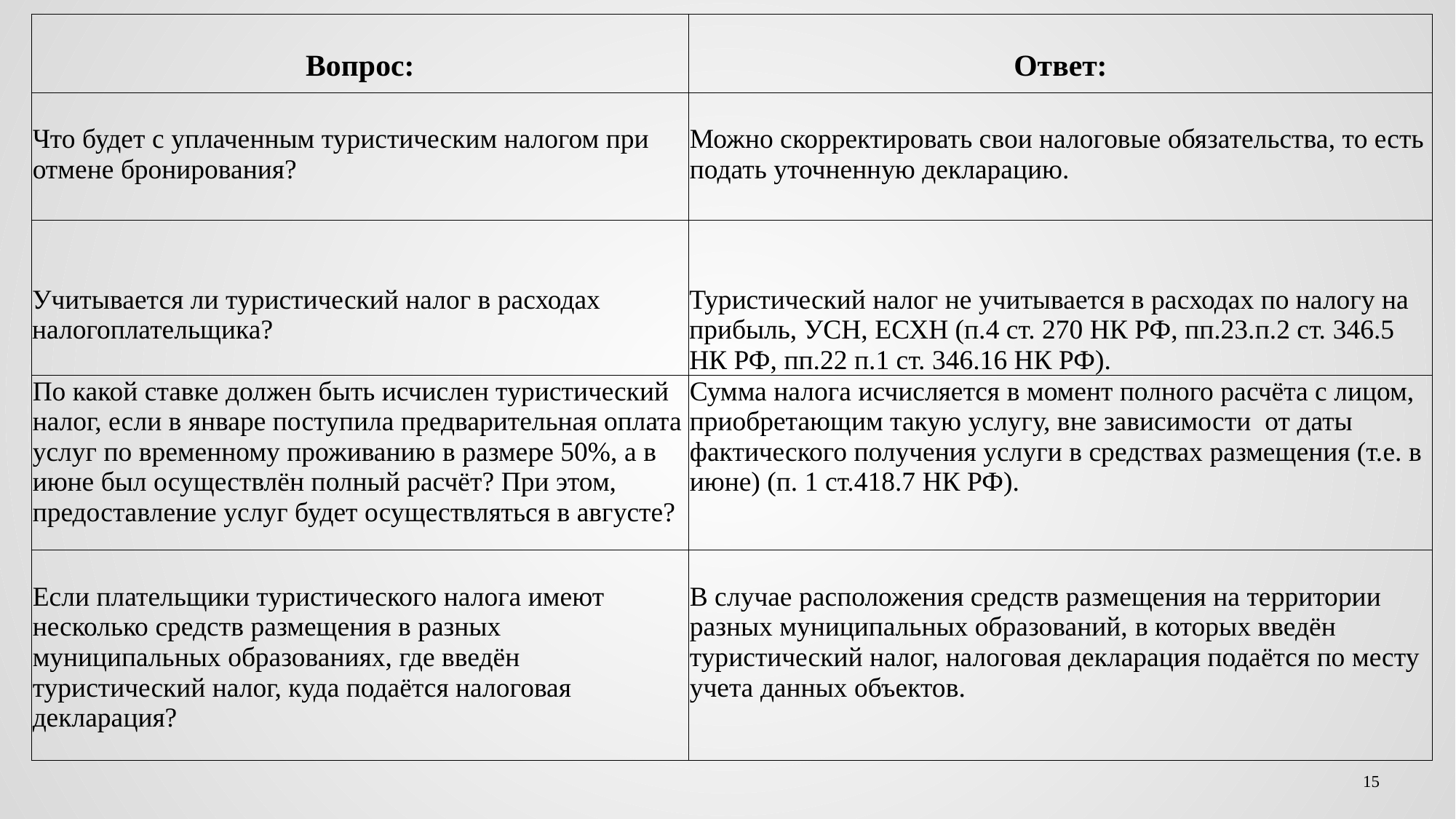

| Вопрос: | Ответ: |
| --- | --- |
| Что будет с уплаченным туристическим налогом при отмене бронирования? | Можно скорректировать свои налоговые обязательства, то есть подать уточненную декларацию. |
| Учитывается ли туристический налог в расходах налогоплательщика? | Туристический налог не учитывается в расходах по налогу на прибыль, УСН, ЕСХН (п.4 ст. 270 НК РФ, пп.23.п.2 ст. 346.5 НК РФ, пп.22 п.1 ст. 346.16 НК РФ). |
| По какой ставке должен быть исчислен туристический налог, если в январе поступила предварительная оплата услуг по временному проживанию в размере 50%, а в июне был осуществлён полный расчёт? При этом, предоставление услуг будет осуществляться в августе? | Сумма налога исчисляется в момент полного расчёта с лицом, приобретающим такую услугу, вне зависимости от даты фактического получения услуги в средствах размещения (т.е. в июне) (п. 1 ст.418.7 НК РФ). |
| Если плательщики туристического налога имеют несколько средств размещения в разных муниципальных образованиях, где введён туристический налог, куда подаётся налоговая декларация? | В случае расположения средств размещения на территории разных муниципальных образований, в которых введён туристический налог, налоговая декларация подаётся по месту учета данных объектов. |
15